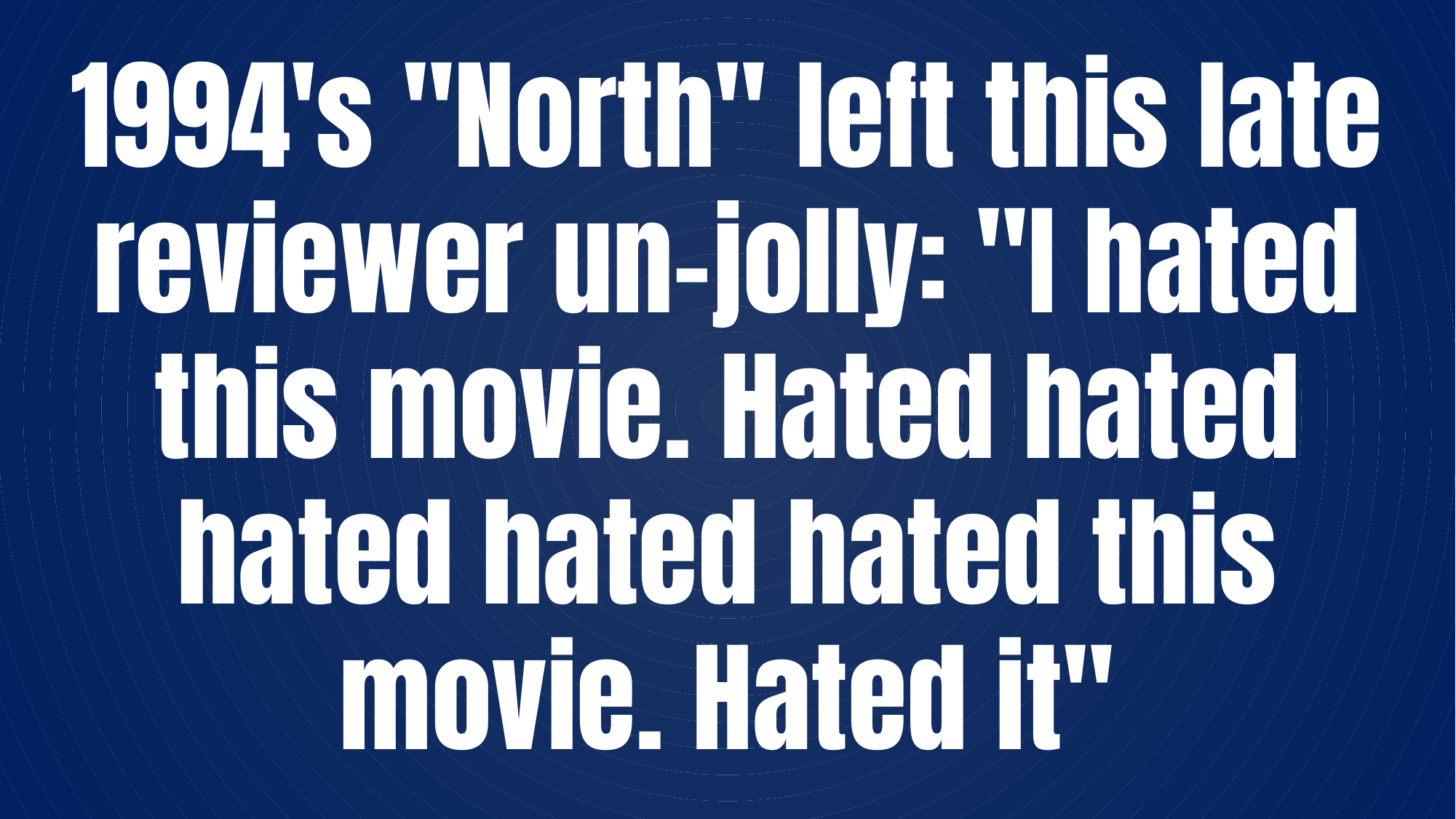

1994's "North" left this late reviewer un-jolly: "I hated this movie. Hated hated hated hated hated this movie. Hated it"